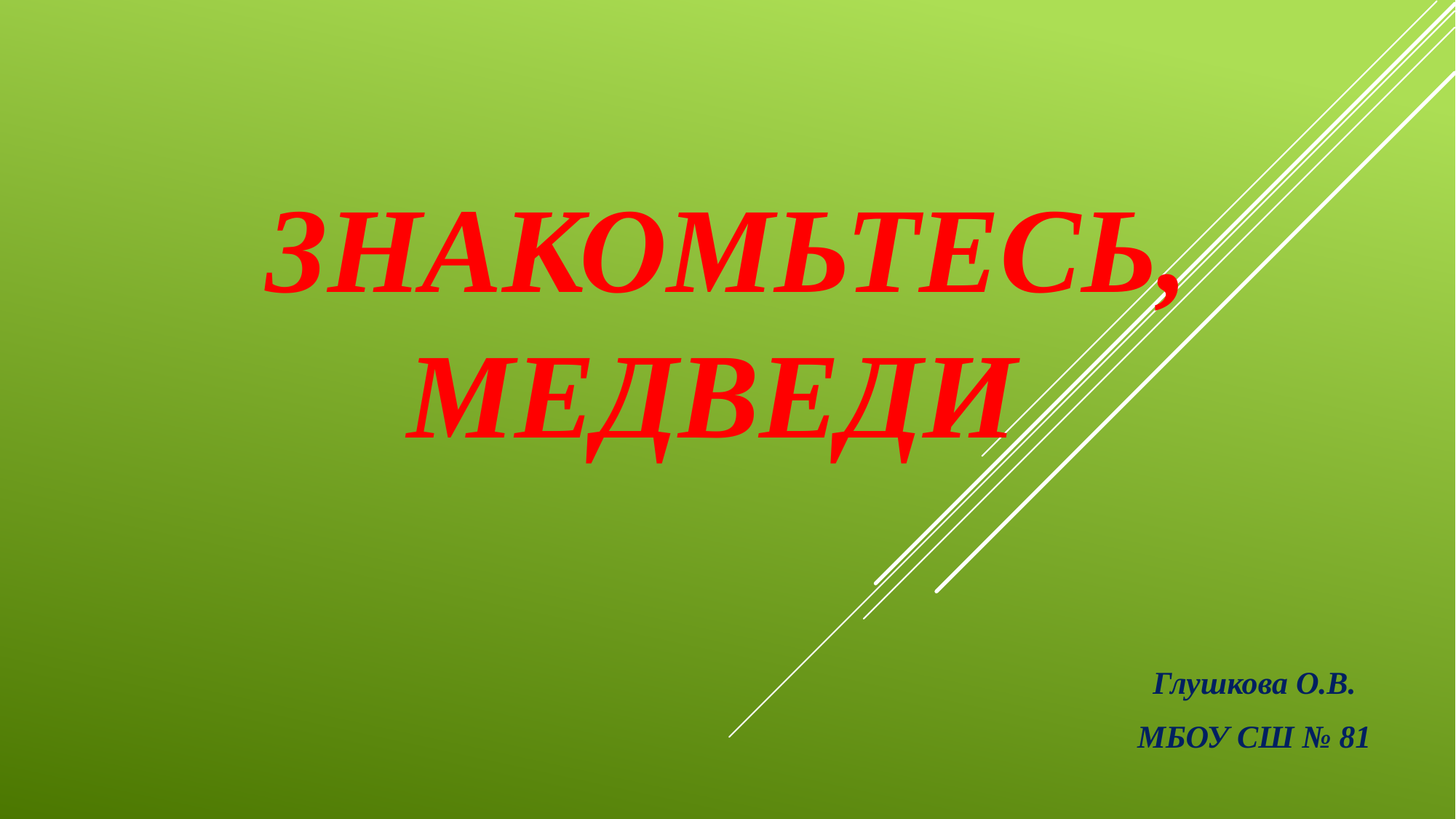

# Знакомьтесь, медведи
Глушкова О.В.
МБОУ СШ № 81